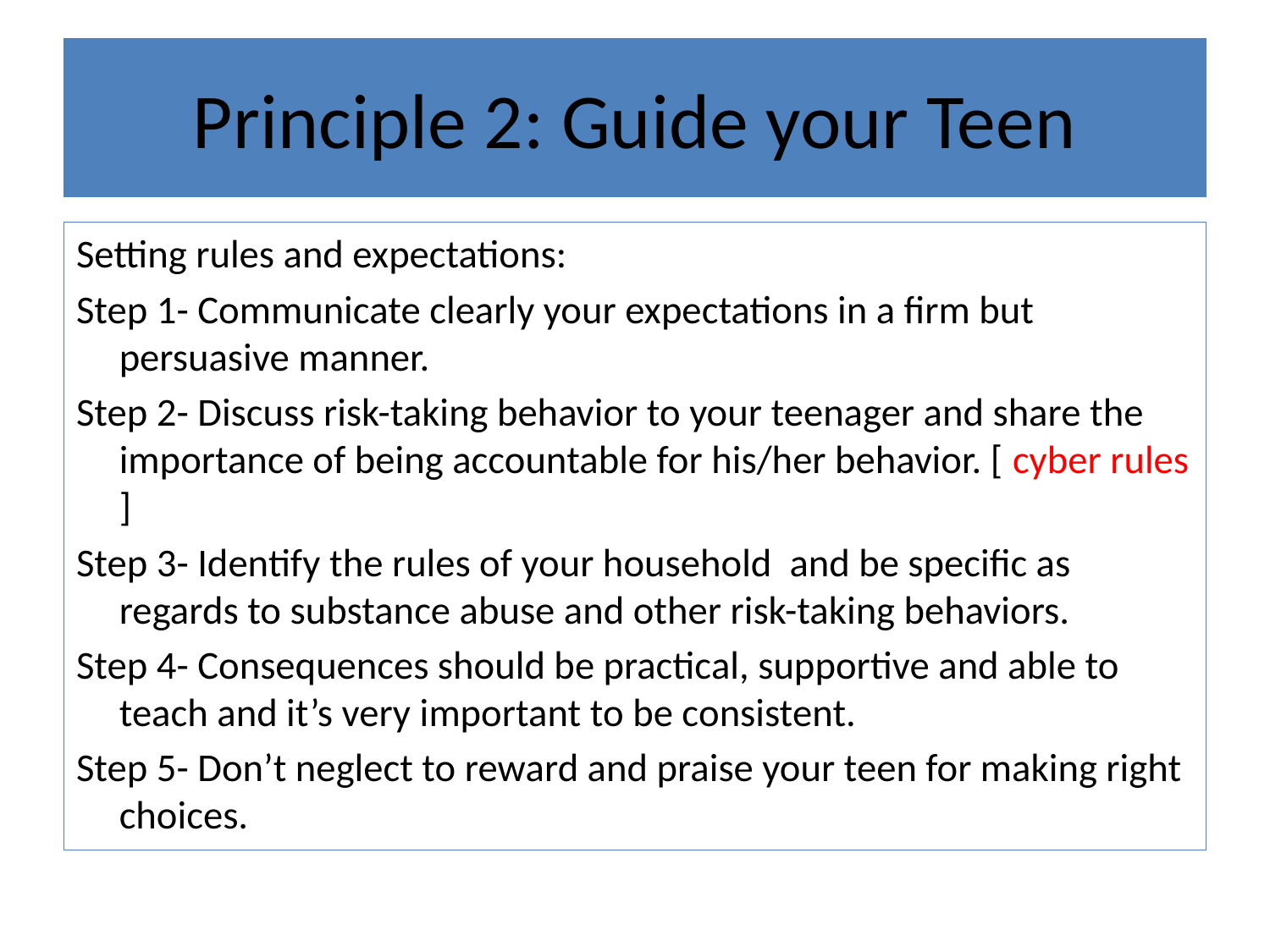

# Principle 2: Guide your Teen
Setting rules and expectations:
Step 1- Communicate clearly your expectations in a firm but persuasive manner.
Step 2- Discuss risk-taking behavior to your teenager and share the importance of being accountable for his/her behavior. [ cyber rules ]
Step 3- Identify the rules of your household  and be specific as regards to substance abuse and other risk-taking behaviors.
Step 4- Consequences should be practical, supportive and able to teach and it’s very important to be consistent.
Step 5- Don’t neglect to reward and praise your teen for making right choices.